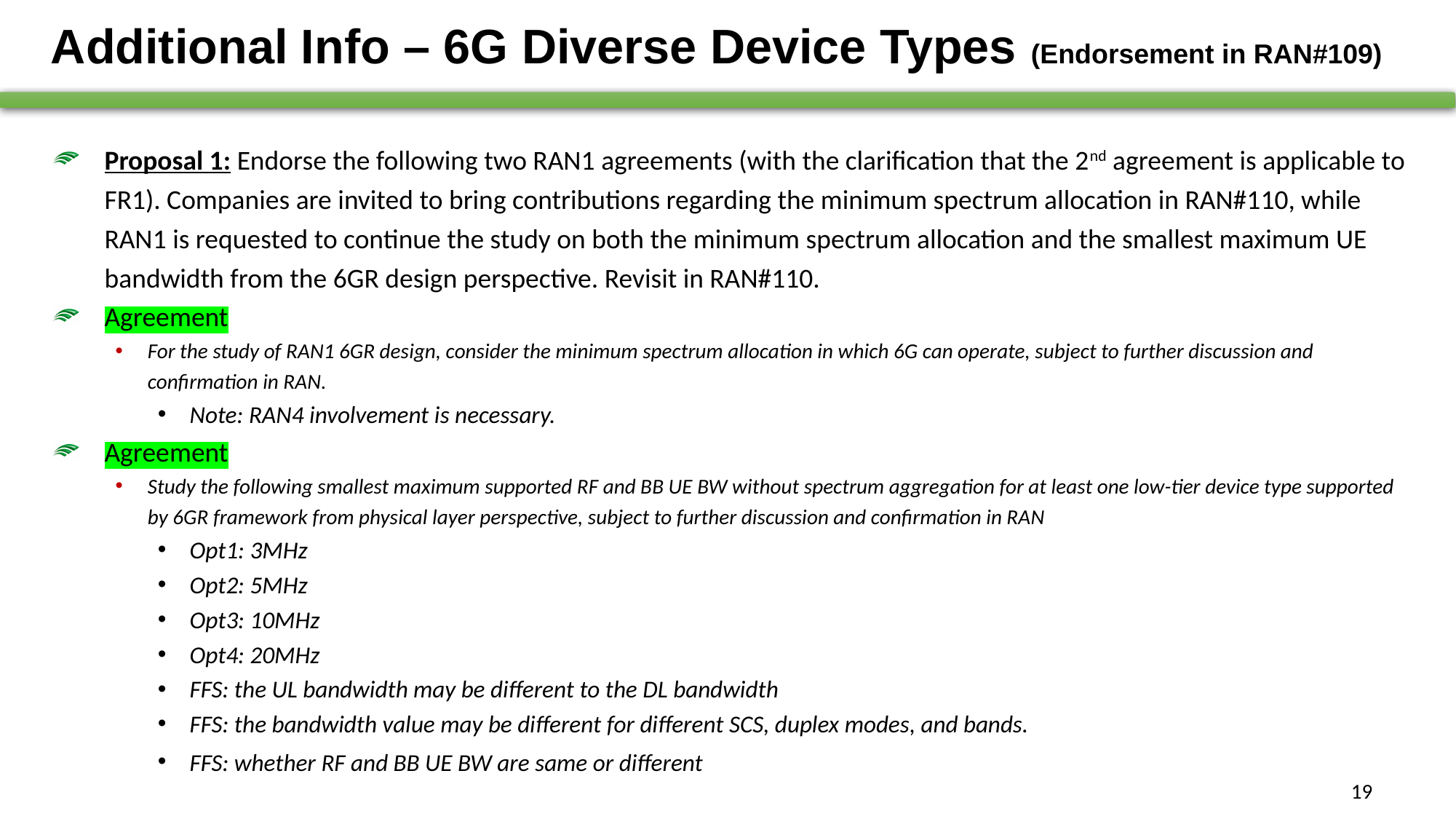

# Additional Info – 6G Diverse Device Types (Endorsement in RAN#109)
Proposal 1: Endorse the following two RAN1 agreements (with the clarification that the 2nd agreement is applicable to FR1). Companies are invited to bring contributions regarding the minimum spectrum allocation in RAN#110, while RAN1 is requested to continue the study on both the minimum spectrum allocation and the smallest maximum UE bandwidth from the 6GR design perspective. Revisit in RAN#110.
Agreement
For the study of RAN1 6GR design, consider the minimum spectrum allocation in which 6G can operate, subject to further discussion and confirmation in RAN.
Note: RAN4 involvement is necessary.
Agreement
Study the following smallest maximum supported RF and BB UE BW without spectrum aggregation for at least one low-tier device type supported by 6GR framework from physical layer perspective, subject to further discussion and confirmation in RAN
Opt1: 3MHz
Opt2: 5MHz
Opt3: 10MHz
Opt4: 20MHz
FFS: the UL bandwidth may be different to the DL bandwidth
FFS: the bandwidth value may be different for different SCS, duplex modes, and bands.
FFS: whether RF and BB UE BW are same or different